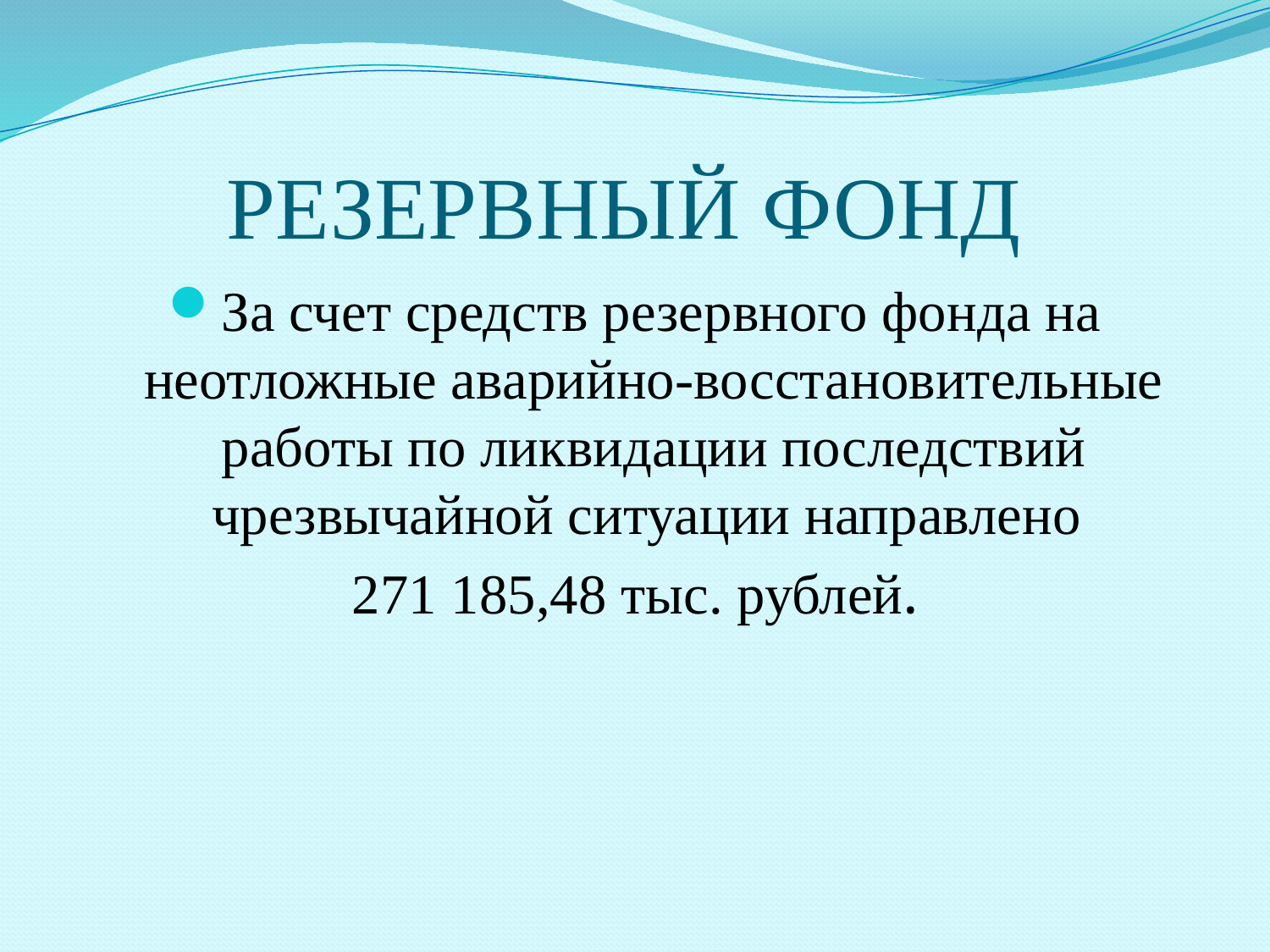

# РЕЗЕРВНЫЙ ФОНД
За счет средств резервного фонда на неотложные аварийно-восстановительные работы по ликвидации последствий чрезвычайной ситуации направлено
271 185,48 тыс. рублей.